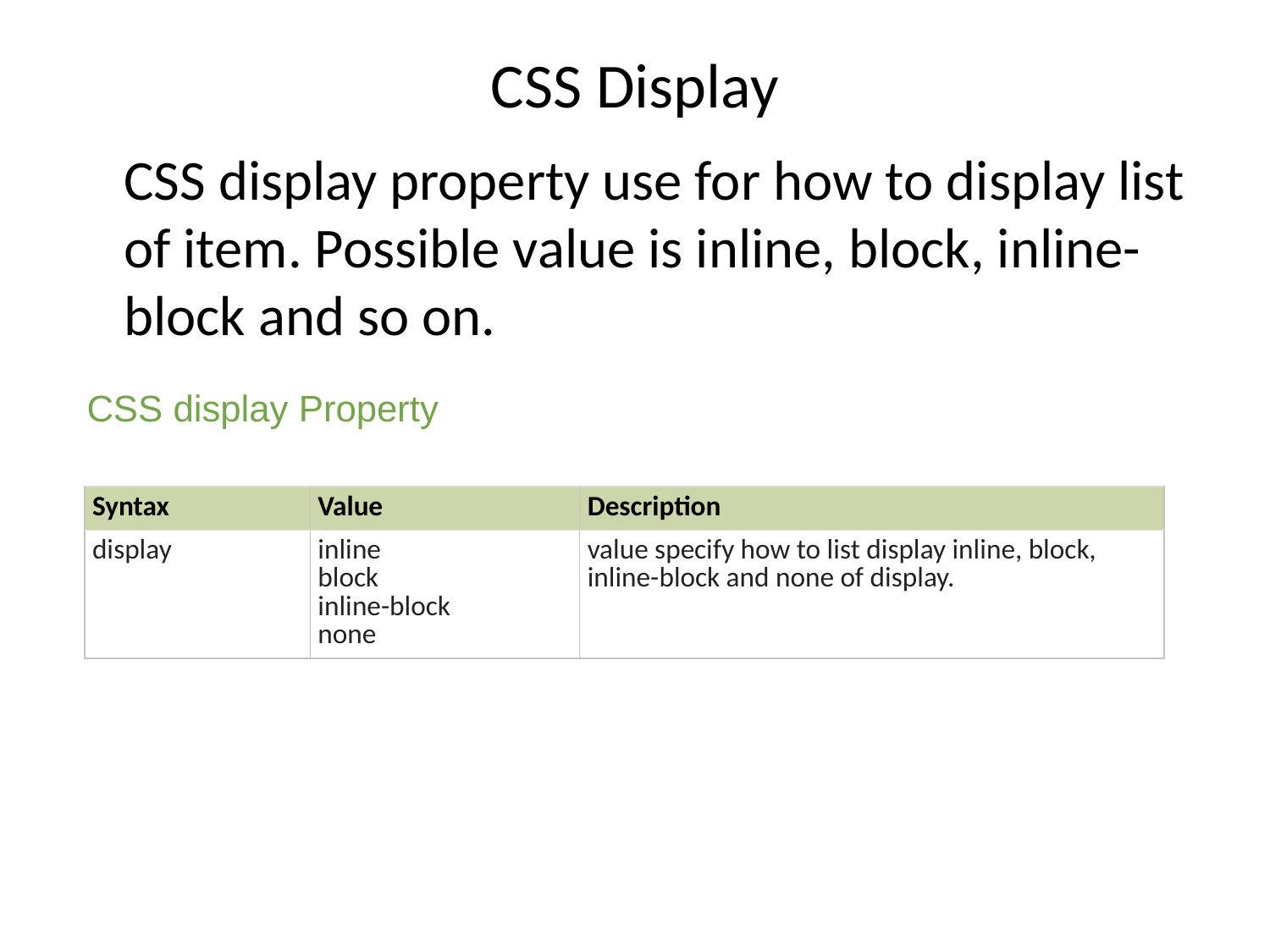

# CSS Display
	CSS display property use for how to display list of item. Possible value is inline, block, inline-block and so on.
CSS display Property

| Syntax | Value | Description |
| --- | --- | --- |
| display | inline block inline-block none | value specify how to list display inline, block, inline-block and none of display. |